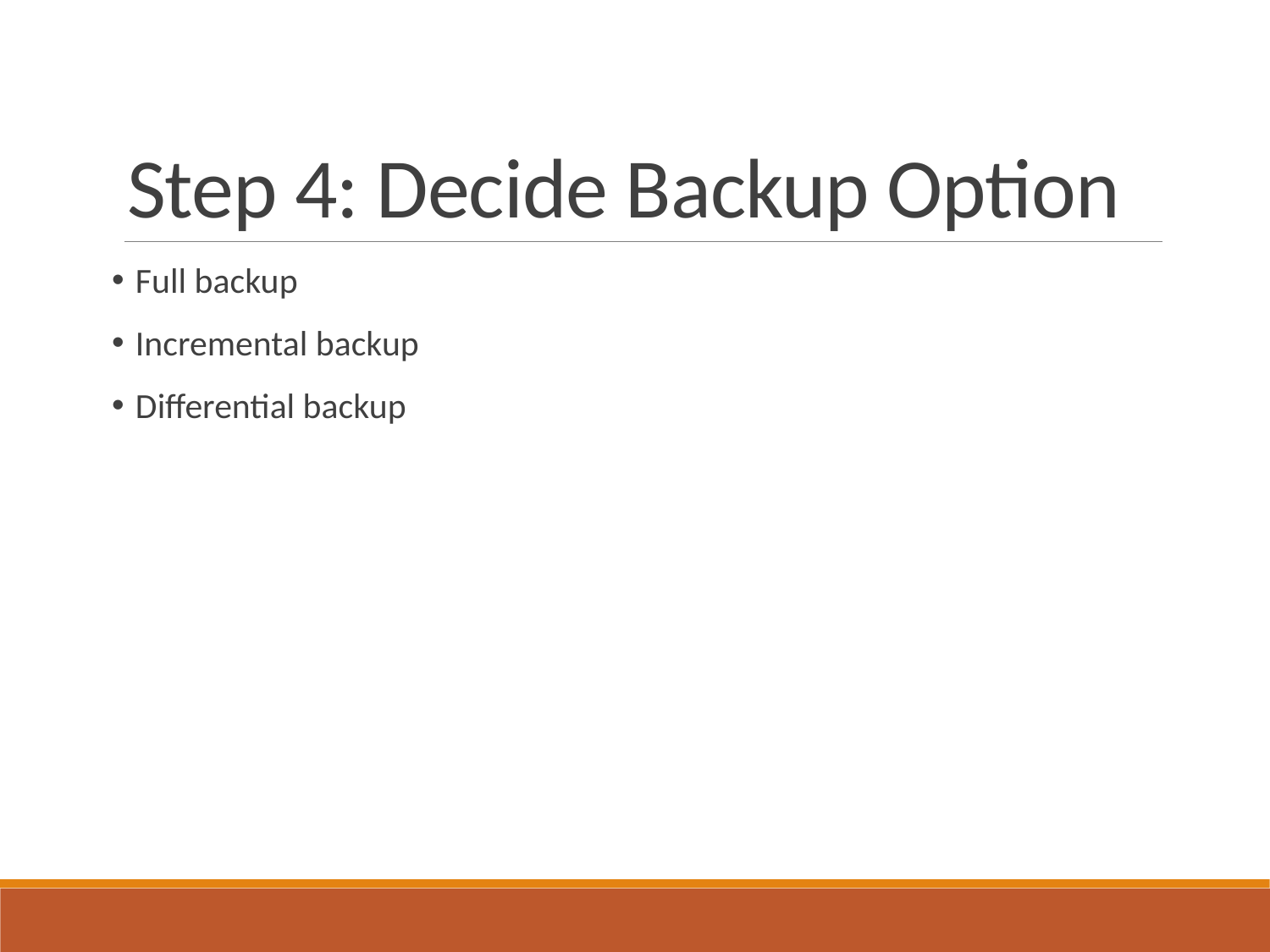

# Step 4: Decide Backup Option
Full backup
Incremental backup
Differential backup